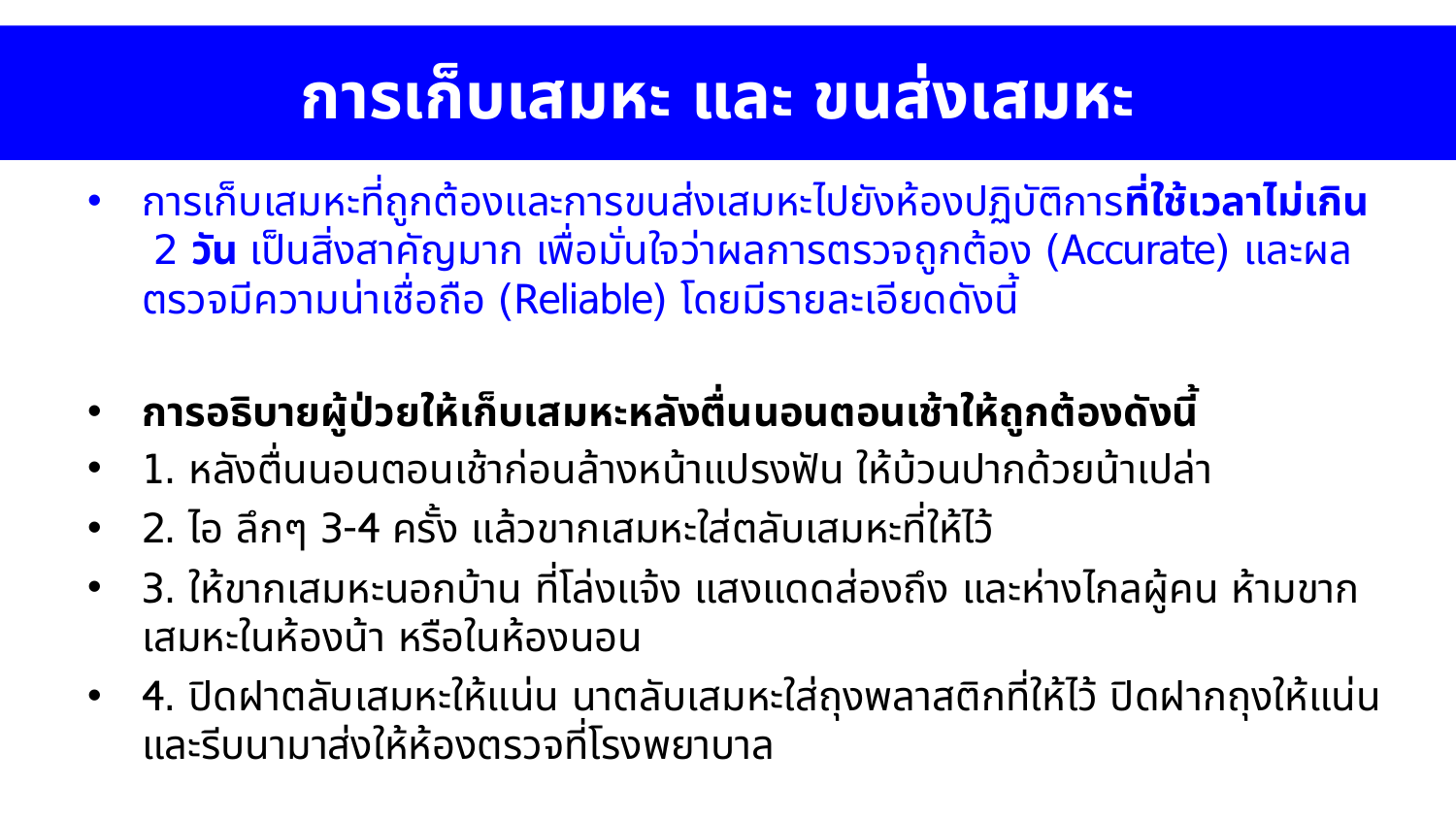

# การเก็บเสมหะ และ ขนส่งเสมหะ
การเก็บเสมหะที่ถูกต้องและการขนส่งเสมหะไปยังห้องปฏิบัติการที่ใช้เวลาไม่เกิน 2 วัน เป็นสิ่งสาคัญมาก เพื่อมั่นใจว่าผลการตรวจถูกต้อง (Accurate) และผลตรวจมีความน่าเชื่อถือ (Reliable) โดยมีรายละเอียดดังนี้

การอธิบายผู้ป่วยให้เก็บเสมหะหลังตื่นนอนตอนเช้าให้ถูกต้องดังนี้
1. หลังตื่นนอนตอนเช้าก่อนล้างหน้าแปรงฟัน ให้บ้วนปากด้วยน้าเปล่า
2. ไอ ลึกๆ 3-4 ครั้ง แล้วขากเสมหะใส่ตลับเสมหะที่ให้ไว้
3. ให้ขากเสมหะนอกบ้าน ที่โล่งแจ้ง แสงแดดส่องถึง และห่างไกลผู้คน ห้ามขากเสมหะในห้องน้า หรือในห้องนอน
4. ปิดฝาตลับเสมหะให้แน่น นาตลับเสมหะใส่ถุงพลาสติกที่ให้ไว้ ปิดฝากถุงให้แน่นและรีบนามาส่งให้ห้องตรวจที่โรงพยาบาล